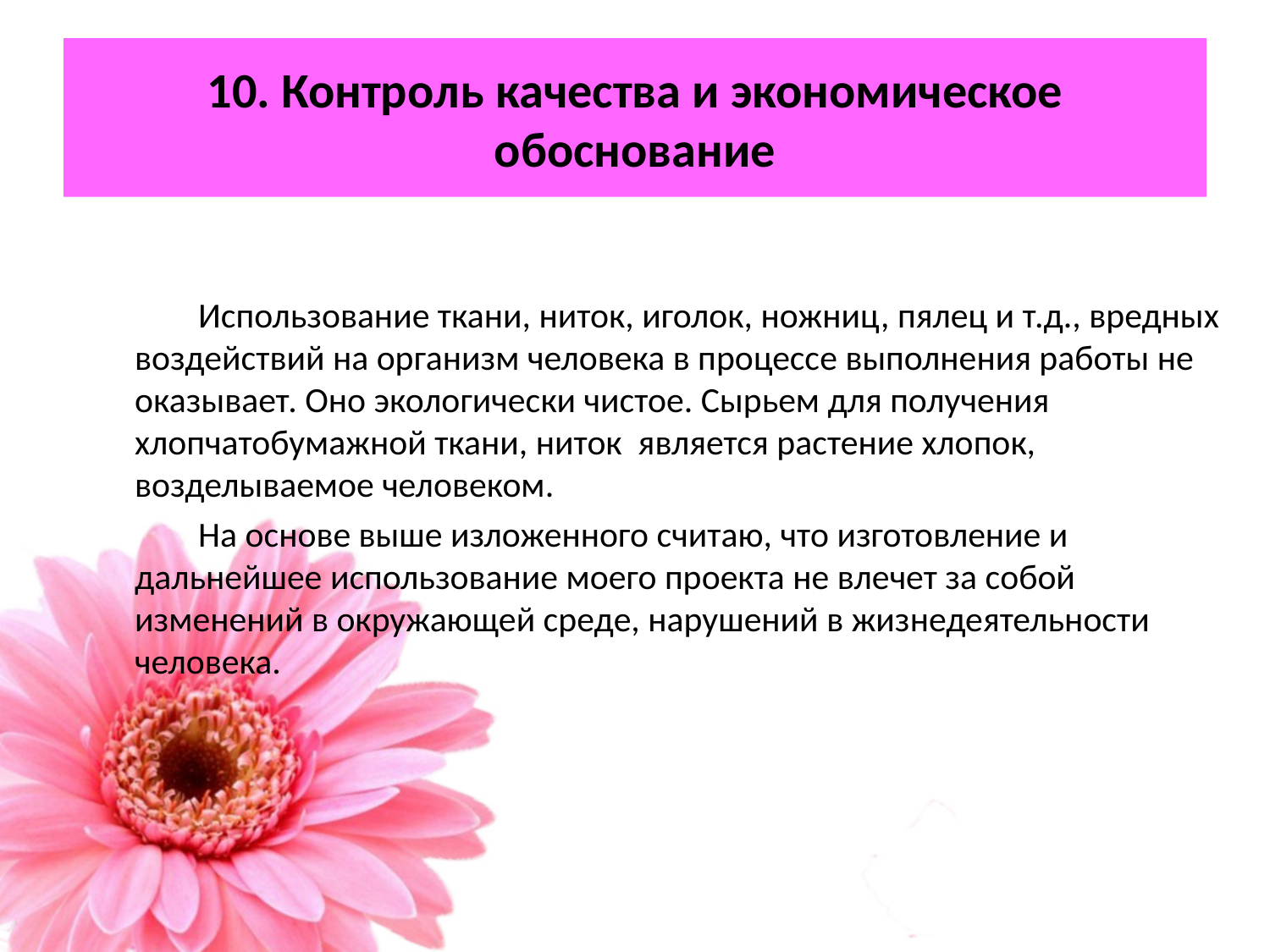

# 10. Контроль качества и экономическое обоснование
Использование ткани, ниток, иголок, ножниц, пялец и т.д., вредных воздействий на организм человека в процессе выполнения работы не оказывает. Оно экологически чистое. Сырьем для получения хлопчатобумажной ткани, ниток  является растение хлопок, возделываемое человеком.
На основе выше изложенного считаю, что изготовление и дальнейшее использование моего проекта не влечет за собой изменений в окружающей среде, нарушений в жизнедеятельности человека.